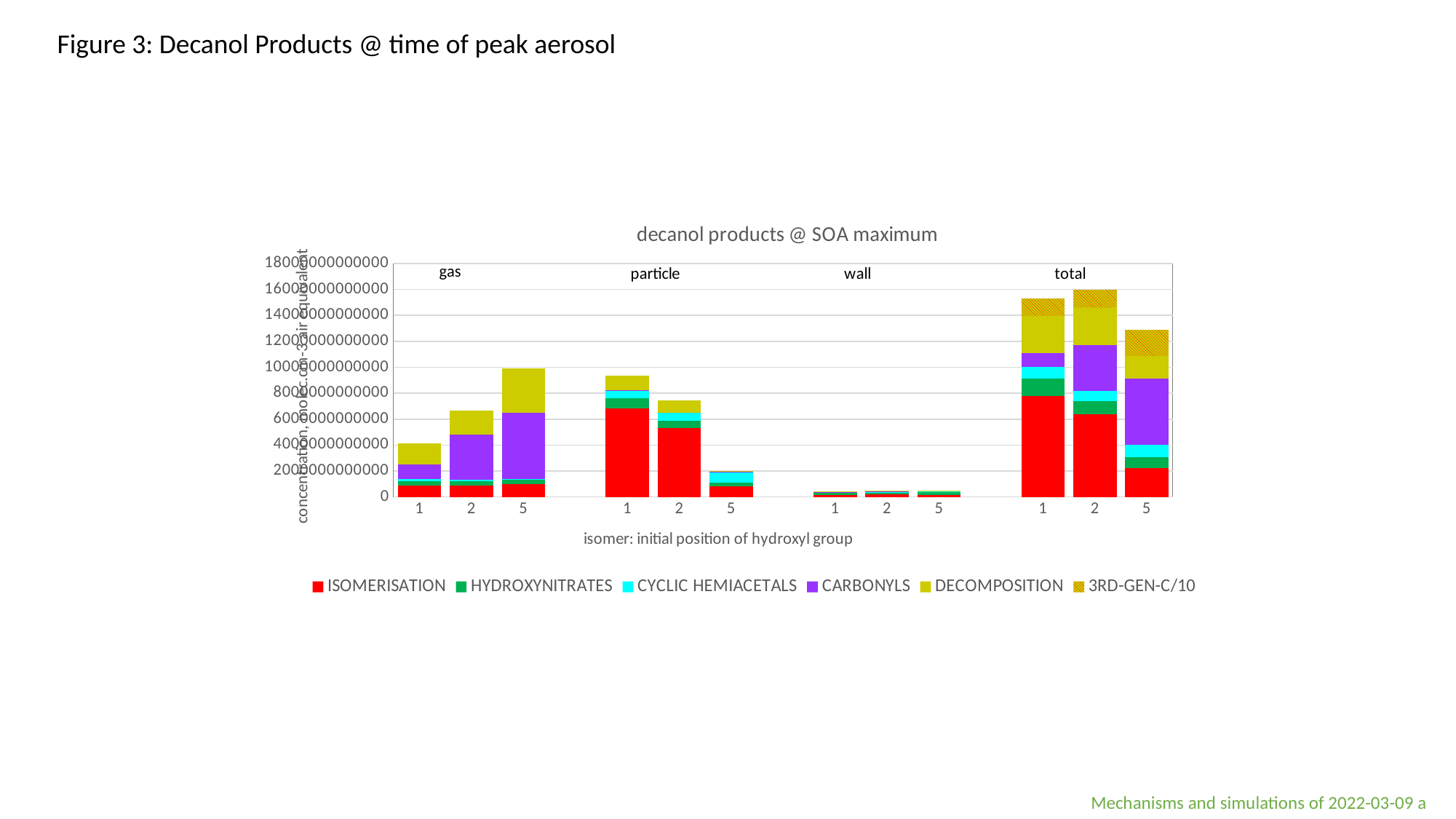

Figure 3: Decanol Products @ time of peak aerosol

### Chart: decanol products @ SOA maximum

| Category | ISOMERISATION | HYDROXYNITRATES | CYCLIC HEMIACETALS | CARBONYLS | DECOMPOSITION | 3RD-GEN-C/10 |
|---|---|---|---|---|---|---|
| 1 | 863489471803.4679 | 335050250000.0 | 209304010000.0 | 1098100000000.0 | 1638686601905.8552 | None |
| 2 | 887537839405.9294 | 302469300000.0 | 124814923000.0 | 3517550000000.0 | 1821899731529.0327 | None |
| 5 | 987937300055.2346 | 355817700000.0 | 39444447000.0 | 5122800000000.0 | 3393823115098.087 | None |
|  | None | None | None | None | None | None |
| 1 | 6815565026113.989 | 786491300000.0 | 633823659000.0 | 2363220000.0 | 1127034670700.6736 | 0.0 |
| 2 | 5285022400634.659 | 566870400000.0 | 625198379769.57 | 2434100000.0 | 951637347701.2869 | 0.0 |
| 5 | 844040936382.9482 | 233700000000.0 | 860165787590.0 | 1110000000.0 | 50743514907.73891 | 0.0 |
|  | None | None | None | None | None | None |
| 1 | 132395814858.78503 | 183420840000.0 | 45654510170.0 | 5840740000.0 | 81453420474.53249 | 0.0 |
| 2 | 186753204643.8057 | 167278640000.0 | 42964183558.2777 | 7529040000.0 | 107625439518.57674 | 0.0 |
| 5 | 155571284016.90002 | 218100000000.0 | 78331960457.0 | 11000000000.0 | 25563543141.527096 | 0.0 |
|  | None | None | None | None | None | None |
| 1 | 7811450312776.241 | 1304962390000.0 | 888782179170.0 | 1106303960000.0 | 2847174693081.062 | 1350980000000.0 |
| 2 | 6359313444684.394 | 1036618340000.0 | 792977486327.8477 | 3527513140000.0 | 2881162518748.8994 | 1365590000000.0 |
| 5 | 2215296029970.805 | 851500000000.0 | 945418648047.0 | 5132110000000.0 | 1725041858143.46 | 2000000000000.0 |
Mechanisms and simulations of 2022-03-09 a